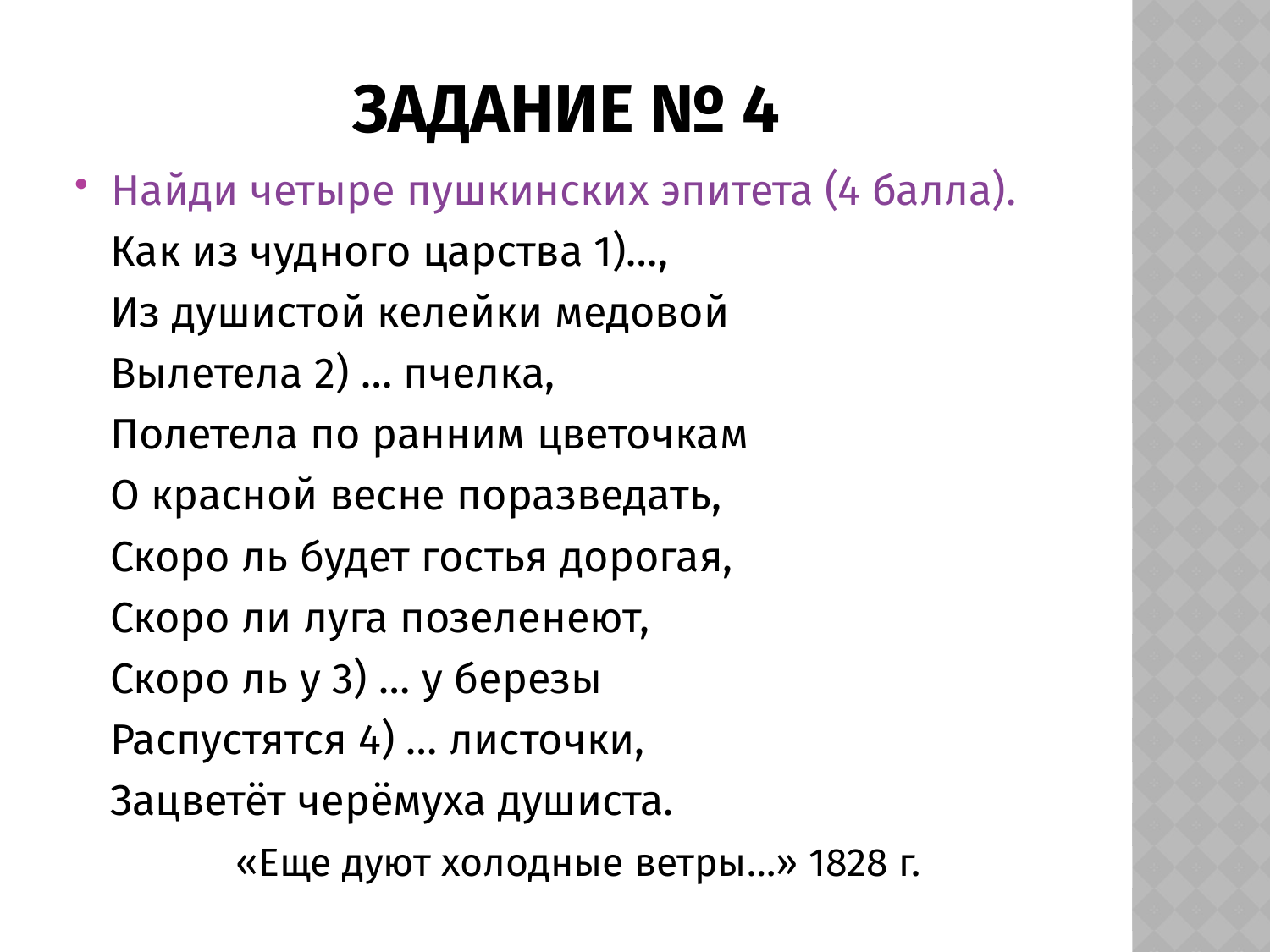

# Задание № 4
Найди четыре пушкинских эпитета (4 балла).
   Как из чудного царства 1)…,
   Из душистой келейки медовой
   Вылетела 2) … пчелка,
   Полетела по ранним цветочкам
   О красной весне поразведать,
   Скоро ль будет гостья дорогая,
   Скоро ли луга позеленеют,
   Скоро ль у 3) … у березы
   Распустятся 4) … листочки,
   Зацветёт черёмуха душиста.
              «Еще дуют холодные ветры…» 1828 г.